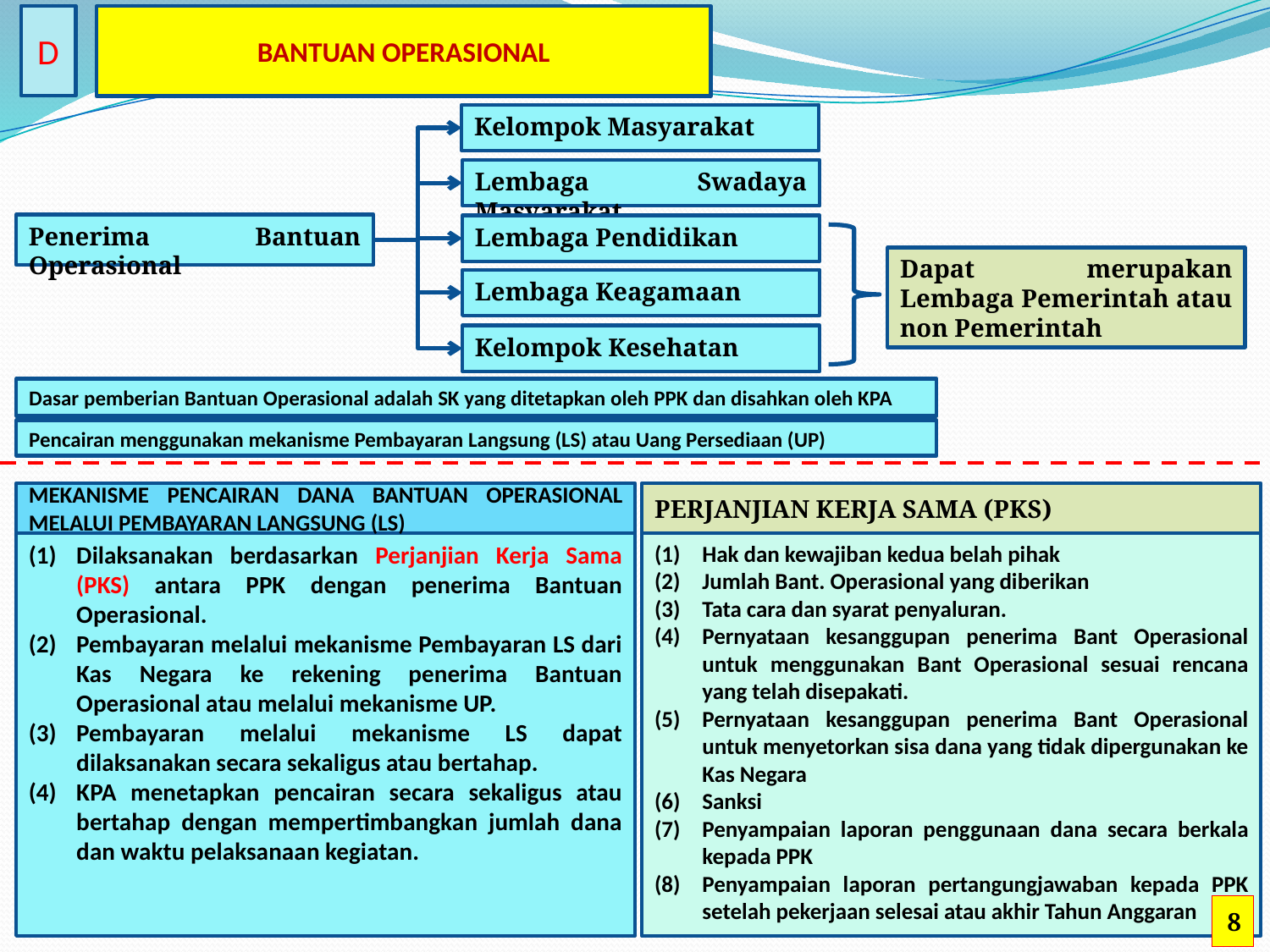

D
BANTUAN OPERASIONAL
Kelompok Masyarakat
Lembaga Swadaya Masyarakat
Penerima Bantuan Operasional
Lembaga Pendidikan

Dapat merupakan Lembaga Pemerintah atau non Pemerintah
Lembaga Keagamaan
Kelompok Kesehatan
Dasar pemberian Bantuan Operasional adalah SK yang ditetapkan oleh PPK dan disahkan oleh KPA
Pencairan menggunakan mekanisme Pembayaran Langsung (LS) atau Uang Persediaan (UP)
MEKANISME PENCAIRAN DANA BANTUAN OPERASIONAL MELALUI PEMBAYARAN LANGSUNG (LS)
PERJANJIAN KERJA SAMA (PKS)
Dilaksanakan berdasarkan Perjanjian Kerja Sama (PKS) antara PPK dengan penerima Bantuan Operasional.
Pembayaran melalui mekanisme Pembayaran LS dari Kas Negara ke rekening penerima Bantuan Operasional atau melalui mekanisme UP.
Pembayaran melalui mekanisme LS dapat dilaksanakan secara sekaligus atau bertahap.
KPA menetapkan pencairan secara sekaligus atau bertahap dengan mempertimbangkan jumlah dana dan waktu pelaksanaan kegiatan.
Hak dan kewajiban kedua belah pihak
Jumlah Bant. Operasional yang diberikan
Tata cara dan syarat penyaluran.
Pernyataan kesanggupan penerima Bant Operasional untuk menggunakan Bant Operasional sesuai rencana yang telah disepakati.
Pernyataan kesanggupan penerima Bant Operasional untuk menyetorkan sisa dana yang tidak dipergunakan ke Kas Negara
Sanksi
Penyampaian laporan penggunaan dana secara berkala kepada PPK
Penyampaian laporan pertangungjawaban kepada PPK setelah pekerjaan selesai atau akhir Tahun Anggaran
8